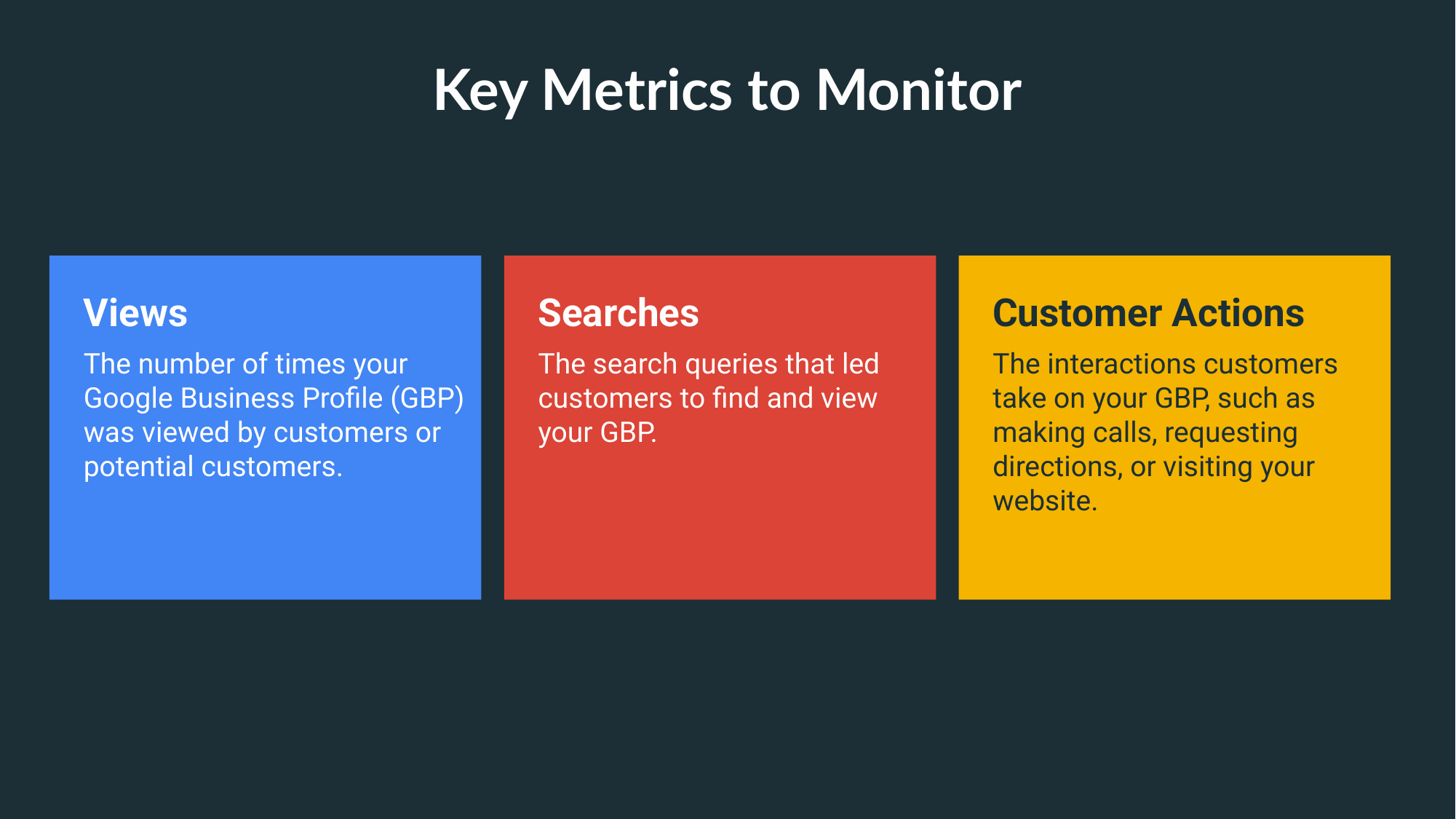

Key Metrics to Monitor

Views
Searches
Customer Actions
The number of times your Google Business Profile (GBP) was viewed by customers or potential customers.
The search queries that led customers to find and view your GBP.
The interactions customers take on your GBP, such as making calls, requesting directions, or visiting your website.